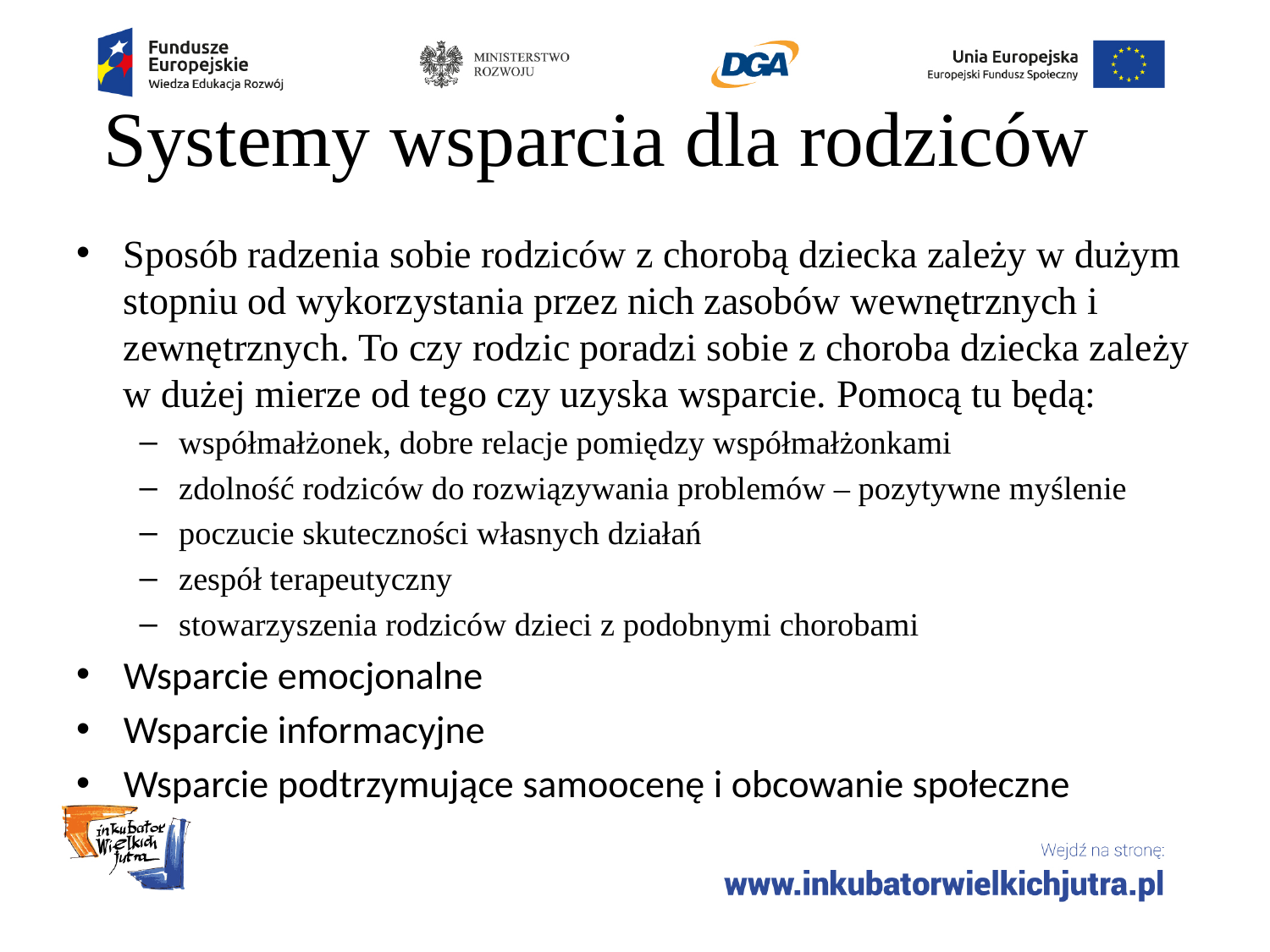

# Systemy wsparcia dla rodziców
Sposób radzenia sobie rodziców z chorobą dziecka zależy w dużym stopniu od wykorzystania przez nich zasobów wewnętrznych i zewnętrznych. To czy rodzic poradzi sobie z choroba dziecka zależy w dużej mierze od tego czy uzyska wsparcie. Pomocą tu będą:
współmałżonek, dobre relacje pomiędzy współmałżonkami
zdolność rodziców do rozwiązywania problemów – pozytywne myślenie
poczucie skuteczności własnych działań
zespół terapeutyczny
stowarzyszenia rodziców dzieci z podobnymi chorobami
Wsparcie emocjonalne
Wsparcie informacyjne
Wsparcie podtrzymujące samoocenę i obcowanie społeczne